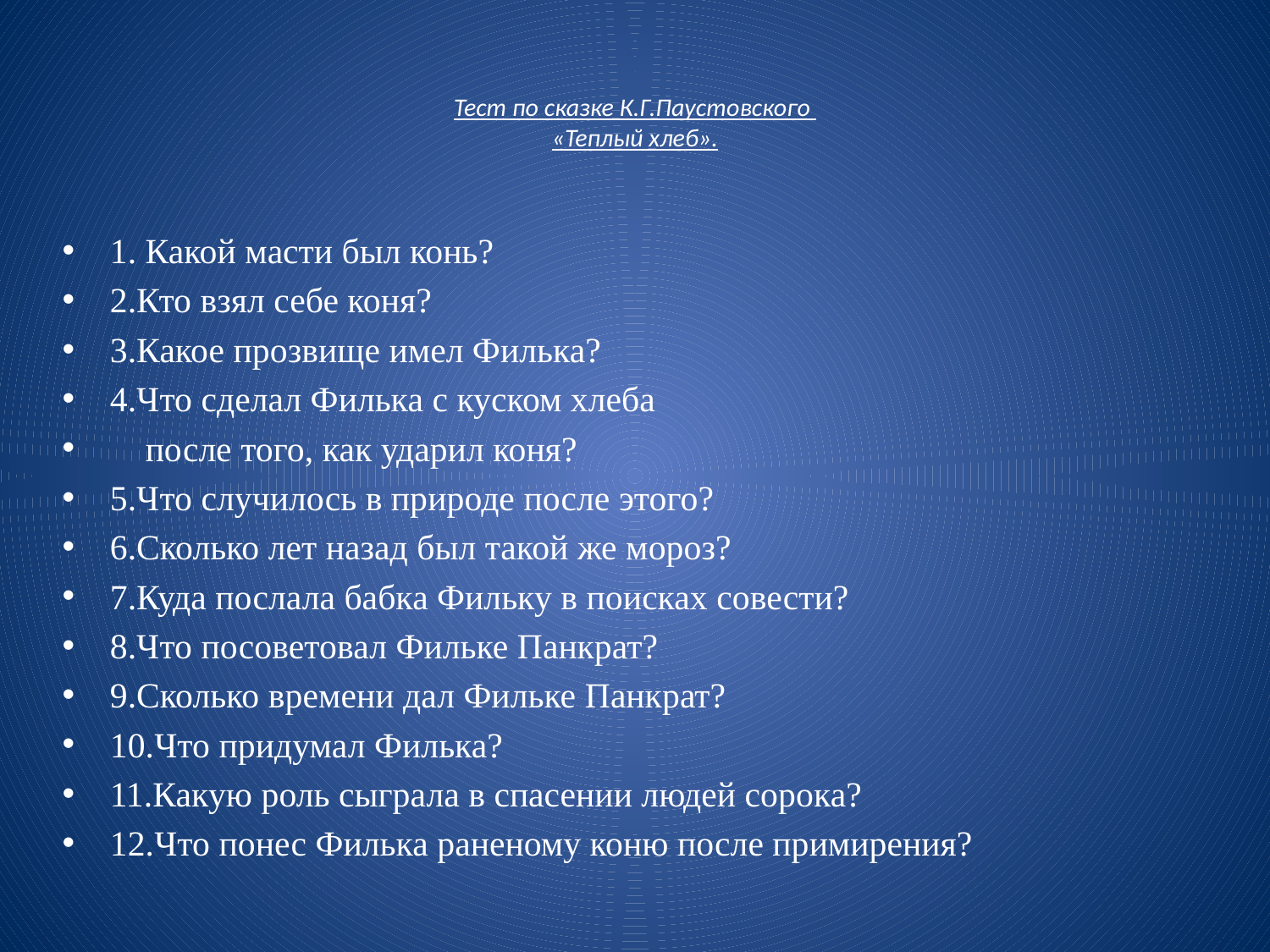

# Тест по сказке К.Г.Паустовского «Теплый хлеб».
1. Какой масти был конь?
2.Кто взял себе коня?
3.Какое прозвище имел Филька?
4.Что сделал Филька с куском хлеба
    после того, как ударил коня?
5.Что случилось в природе после этого?
6.Сколько лет назад был такой же мороз?
7.Куда послала бабка Фильку в поисках совести?
8.Что посоветовал Фильке Панкрат?
9.Сколько времени дал Фильке Панкрат?
10.Что придумал Филька?
11.Какую роль сыграла в спасении людей сорока?
12.Что понес Филька раненому коню после примирения?